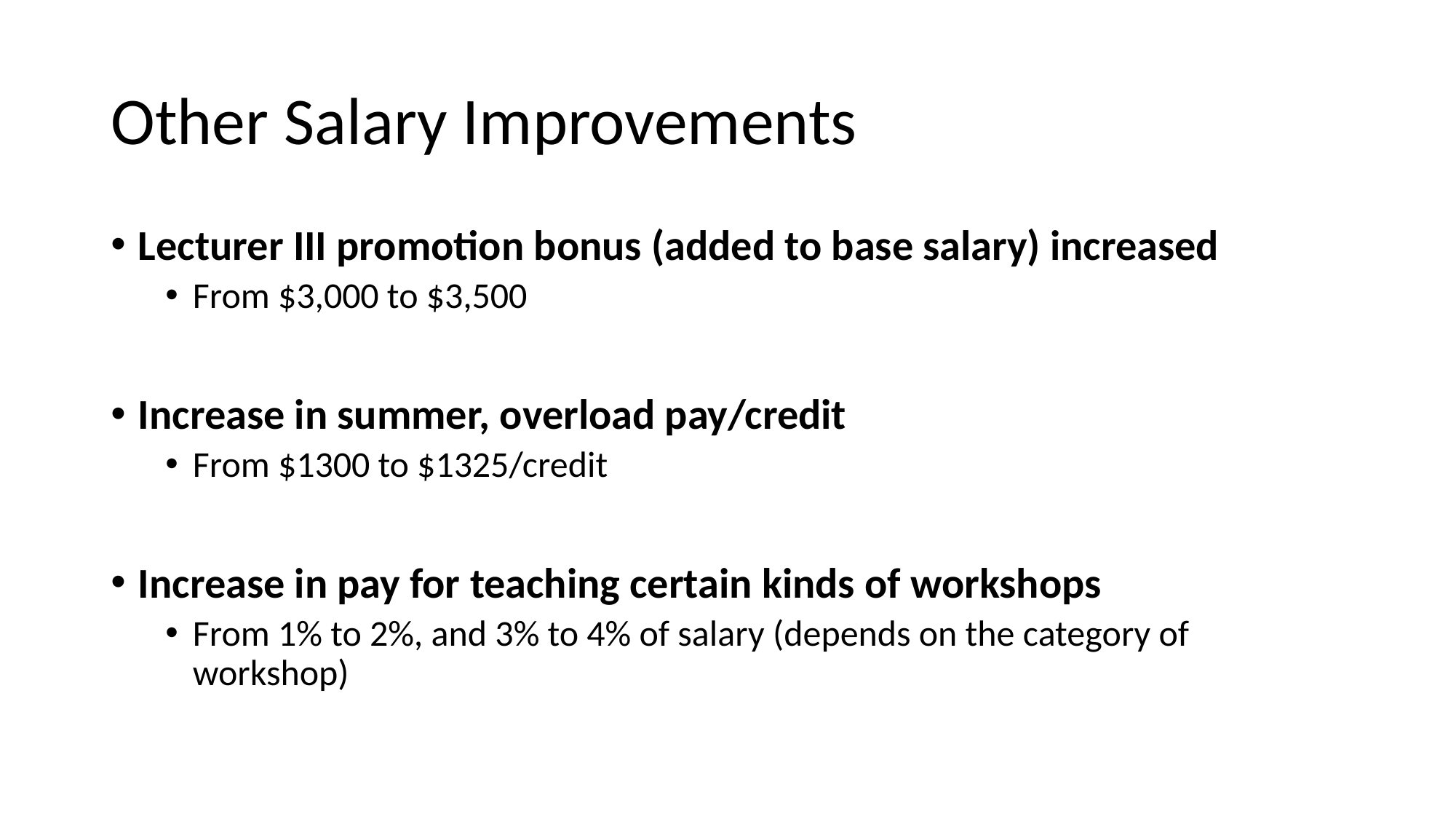

# Other Salary Improvements
Lecturer III promotion bonus (added to base salary) increased
From $3,000 to $3,500

Increase in summer, overload pay/credit
From $1300 to $1325/credit

Increase in pay for teaching certain kinds of workshops
From 1% to 2%, and 3% to 4% of salary (depends on the category of workshop)